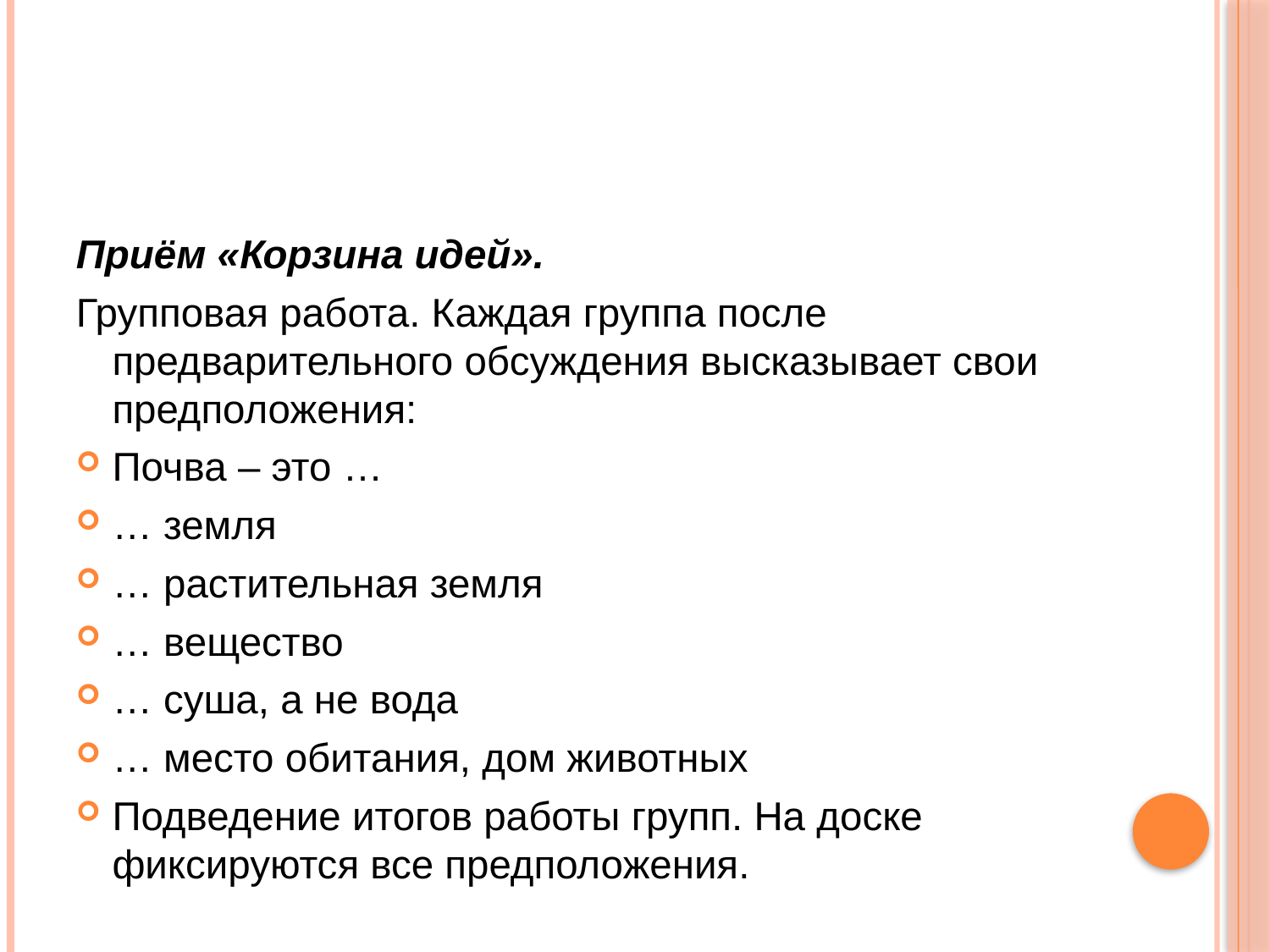

#
Приём «Корзина идей».
Групповая работа. Каждая группа после предварительного обсуждения высказывает свои предположения:
Почва – это …
… земля
… растительная земля
… вещество
… суша, а не вода
… место обитания, дом животных
Подведение итогов работы групп. На доске фиксируются все предположения.